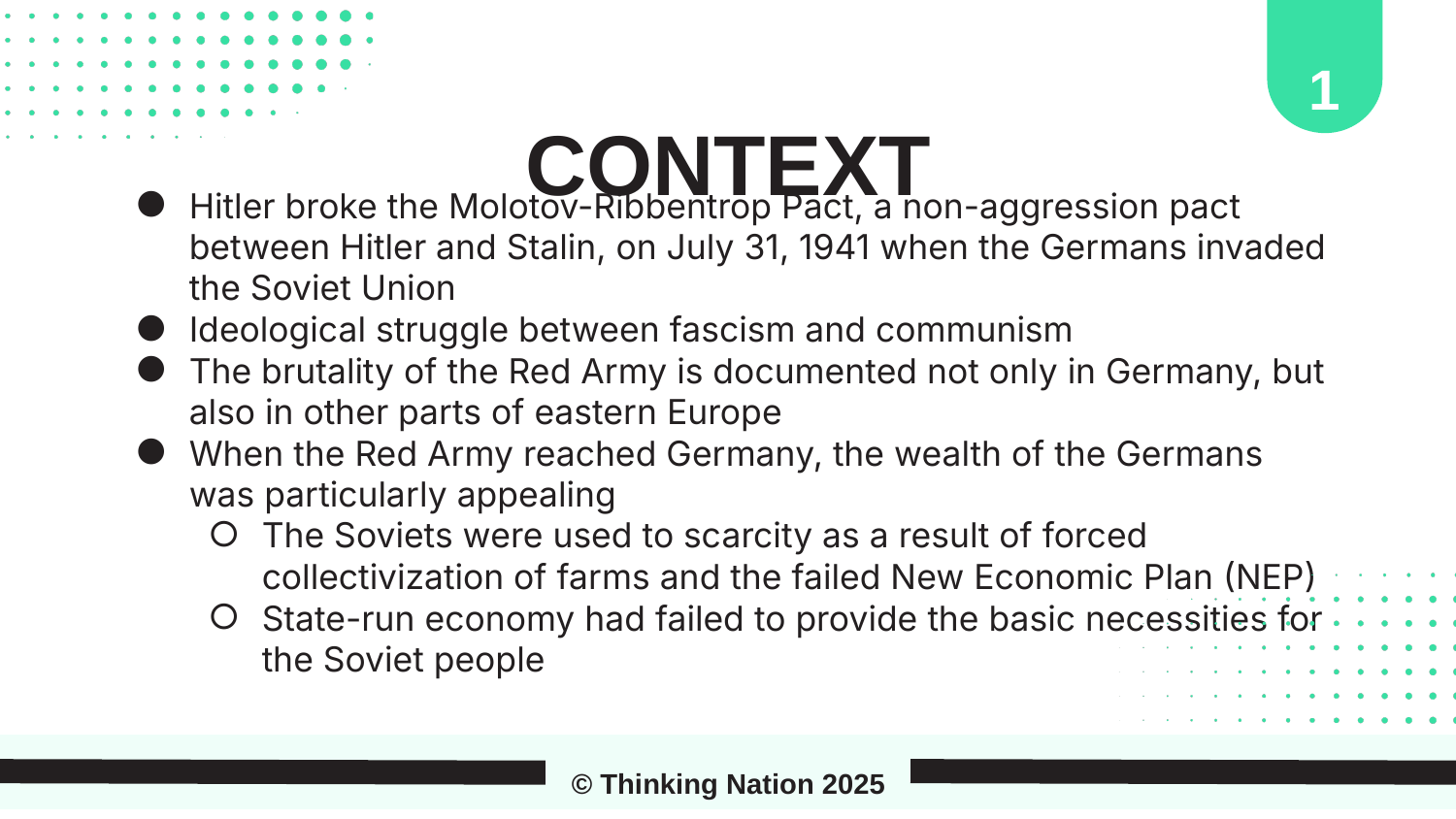

1
CONTEXT
Hitler broke the Molotov-Ribbentrop Pact, a non-aggression pact between Hitler and Stalin, on July 31, 1941 when the Germans invaded the Soviet Union
Ideological struggle between fascism and communism
The brutality of the Red Army is documented not only in Germany, but also in other parts of eastern Europe
When the Red Army reached Germany, the wealth of the Germans was particularly appealing
The Soviets were used to scarcity as a result of forced collectivization of farms and the failed New Economic Plan (NEP)
State-run economy had failed to provide the basic necessities for the Soviet people

© Thinking Nation 2025